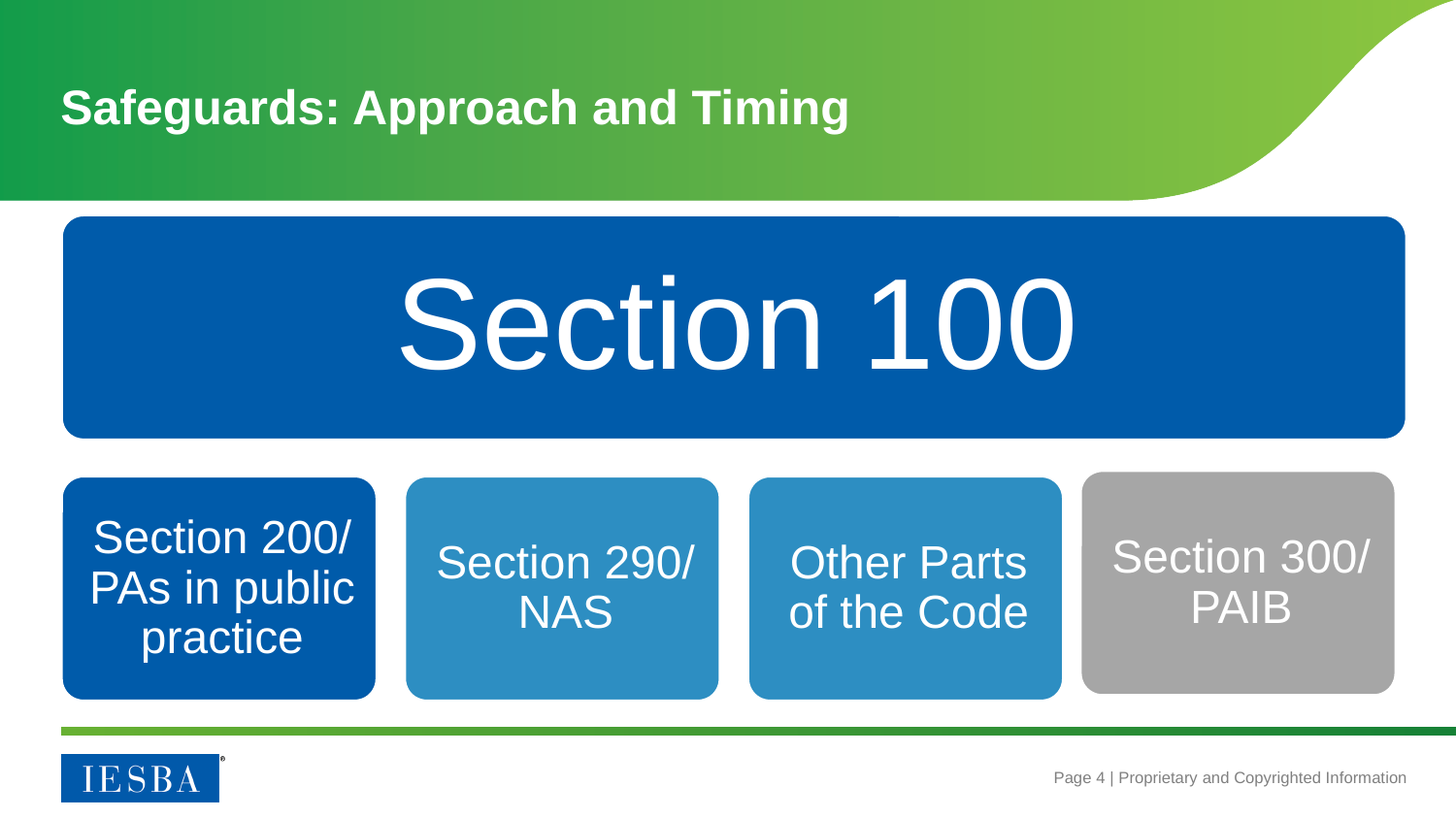

# Safeguards: Approach and Timing
Section 100
Section 200/ PAs in public practice
Section 290/ NAS
Other Parts of the Code
Section 300/ PAIB